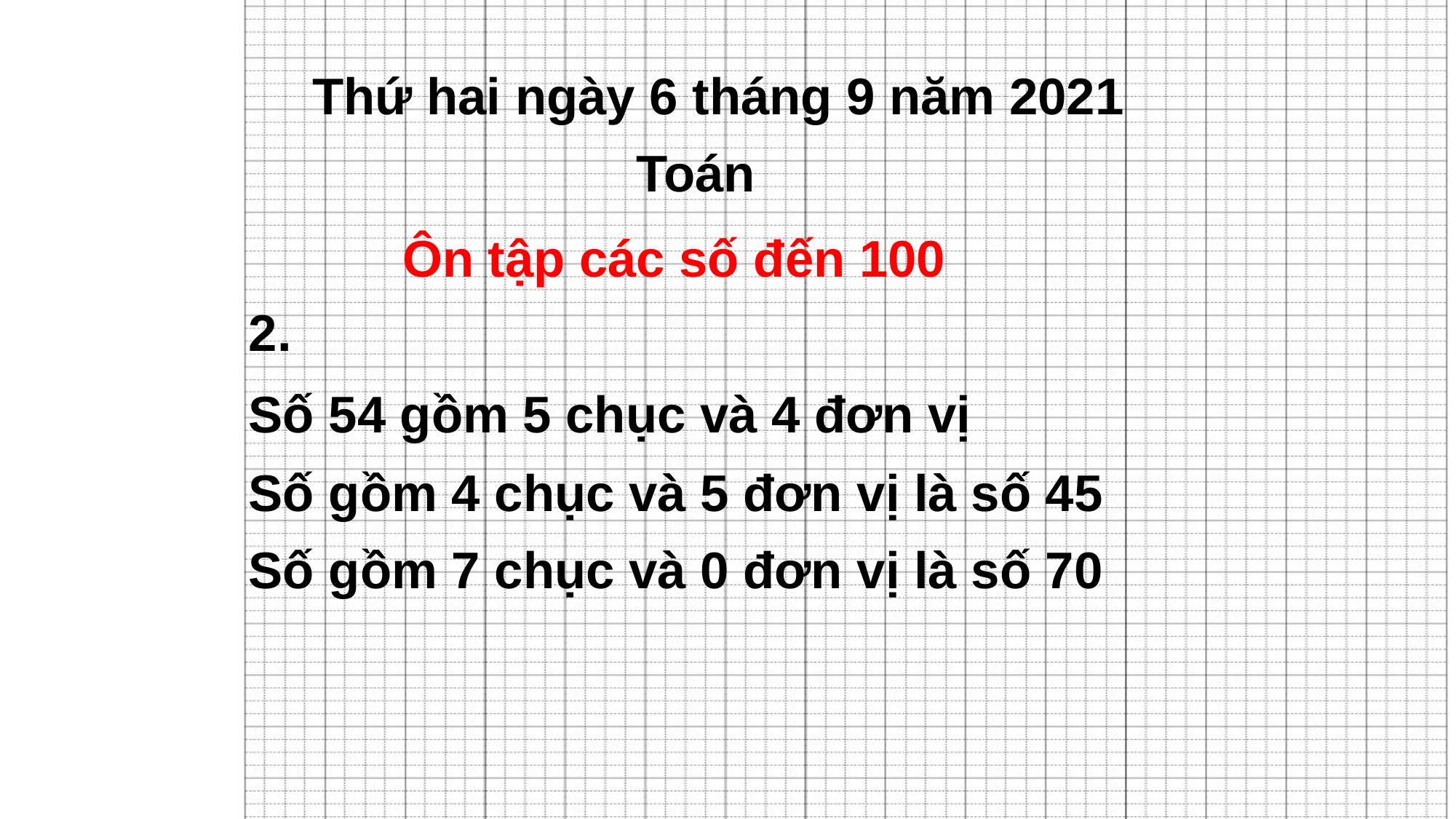

Thứ hai ngày 6 tháng 9 năm 2021
Toán
Ôn tập các số đến 100
2.
Số 54 gồm 5 chục và 4 đơn vị
Số gồm 4 chục và 5 đơn vị là số 45
Số gồm 7 chục và 0 đơn vị là số 70